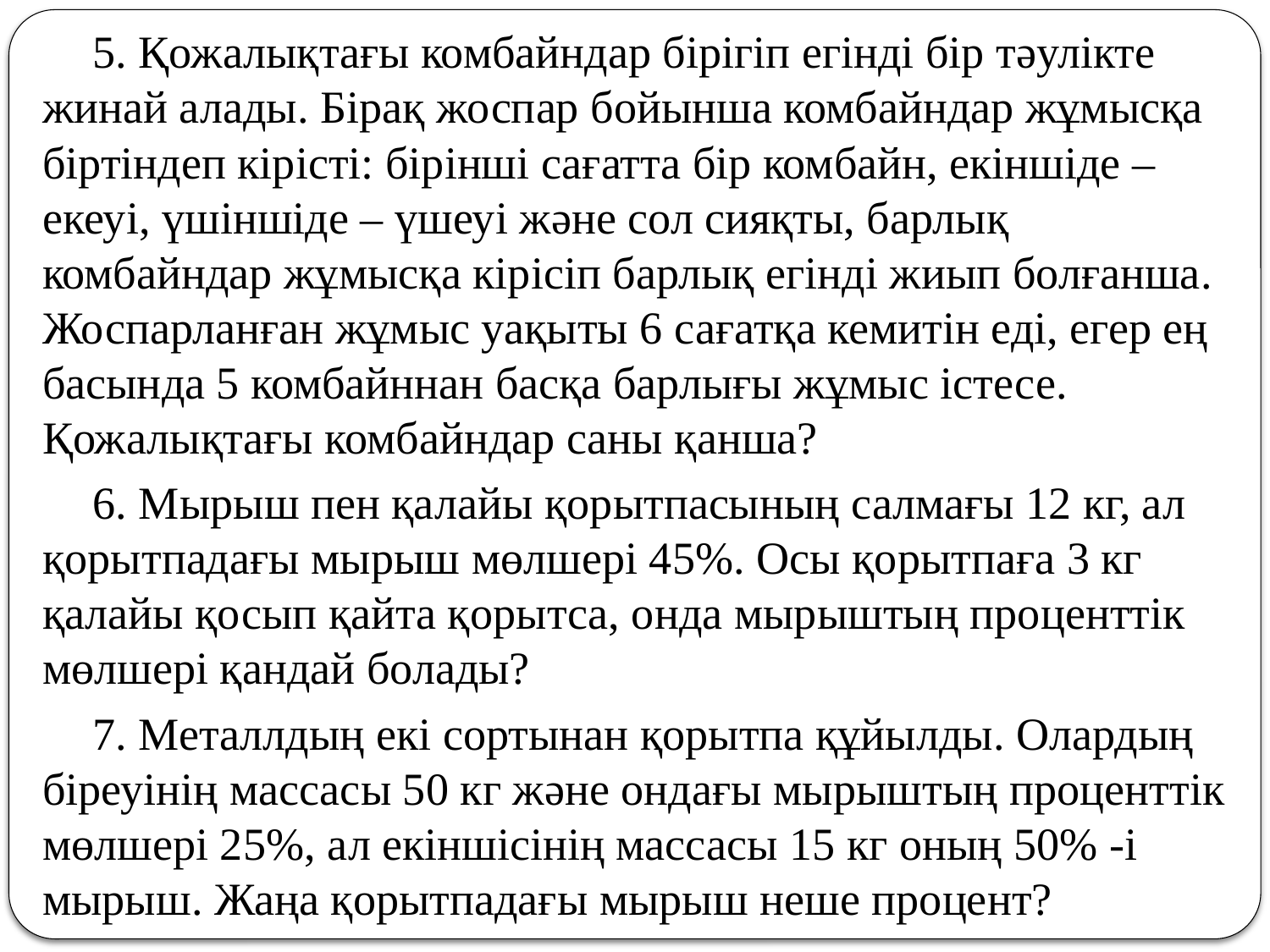

5. Қожалықтағы комбайндар бірігіп егінді бір тәулікте жинай алады. Бірақ жоспар бойынша комбайндар жұмысқа біртіндеп кірісті: бірінші сағатта бір комбайн, екіншіде – екеуі, үшіншіде – үшеуі және сол сияқты, барлық комбайндар жұмысқа кірісіп барлық егінді жиып болғанша. Жоспарланған жұмыс уақыты 6 сағатқа кемитін еді, егер ең басында 5 комбайннан басқа барлығы жұмыс істесе. Қожалықтағы комбайндар саны қанша?
6. Мырыш пен қалайы қорытпасының салмағы 12 кг, ал қорытпадағы мырыш мөлшері 45%. Осы қорытпаға 3 кг қалайы қосып қайта қорытса, онда мырыштың проценттік мөлшері қандай болады?
7. Металлдың екі сортынан қорытпа құйылды. Олардың біреуінің массасы 50 кг және ондағы мырыштың проценттік мөлшері 25%, ал екіншісінің массасы 15 кг оның 50% -і мырыш. Жаңа қорытпадағы мырыш неше процент?